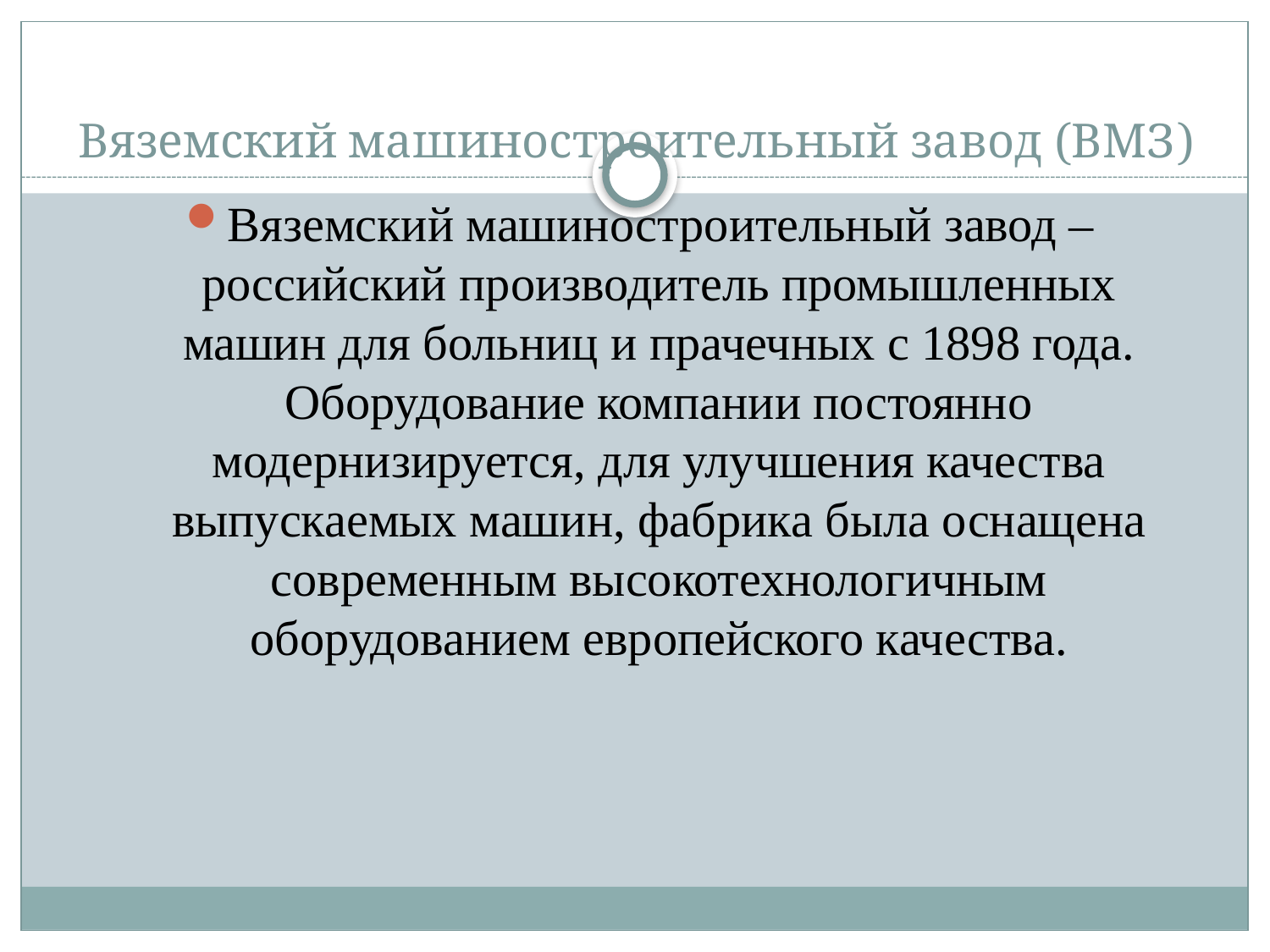

# Вяземский машиностроительный завод (ВМЗ)
Вяземский машиностроительный завод – российский производитель промышленных машин для больниц и прачечных с 1898 года. Оборудование компании постоянно модернизируется, для улучшения качества выпускаемых машин, фабрика была оснащена современным высокотехнологичным оборудованием европейского качества.